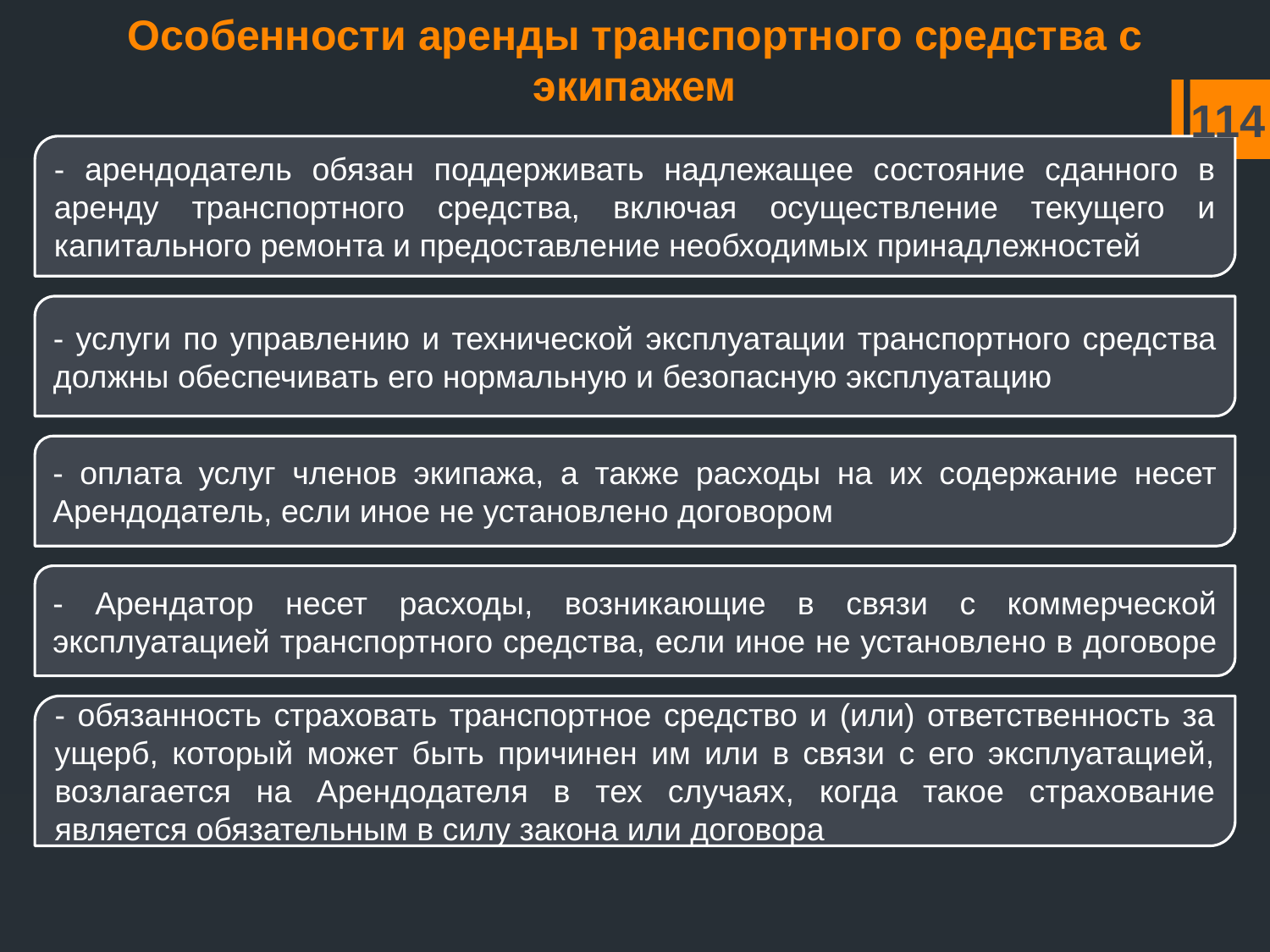

# Особенности аренды транспортного средства с экипажем
114

- арендодатель обязан поддерживать надлежащее состояние сданного в аренду транспортного средства, включая осуществление текущего и капитального ремонта и предоставление необходимых принадлежностей
- услуги по управлению и технической эксплуатации транспортного средства должны обеспечивать его нормальную и безопасную эксплуатацию
- оплата услуг членов экипажа, а также расходы на их содержание несет Арендодатель, если иное не установлено договором
- Арендатор несет расходы, возникающие в связи с коммерческой эксплуатацией транспортного средства, если иное не установлено в договоре
- обязанность страховать транспортное средство и (или) ответственность за ущерб, который может быть причинен им или в связи с его эксплуатацией, возлагается на Арендодателя в тех случаях, когда такое страхование является обязательным в силу закона или договора